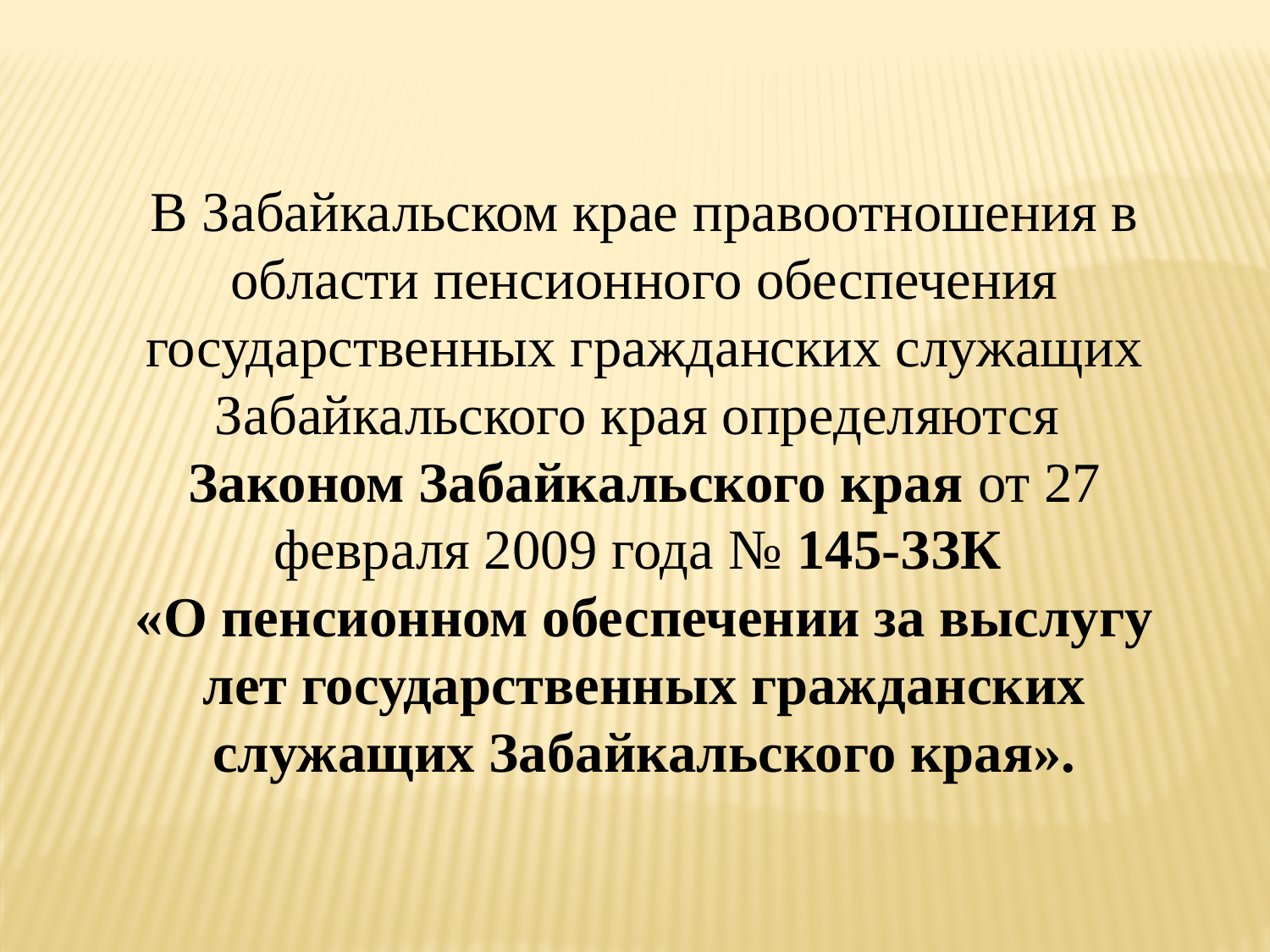

В Забайкальском крае правоотношения в области пенсионного обеспечения государственных гражданских служащих Забайкальского края определяются
Законом Забайкальского края от 27 февраля 2009 года № 145-ЗЗК
«О пенсионном обеспечении за выслугу лет государственных гражданских служащих Забайкальского края».